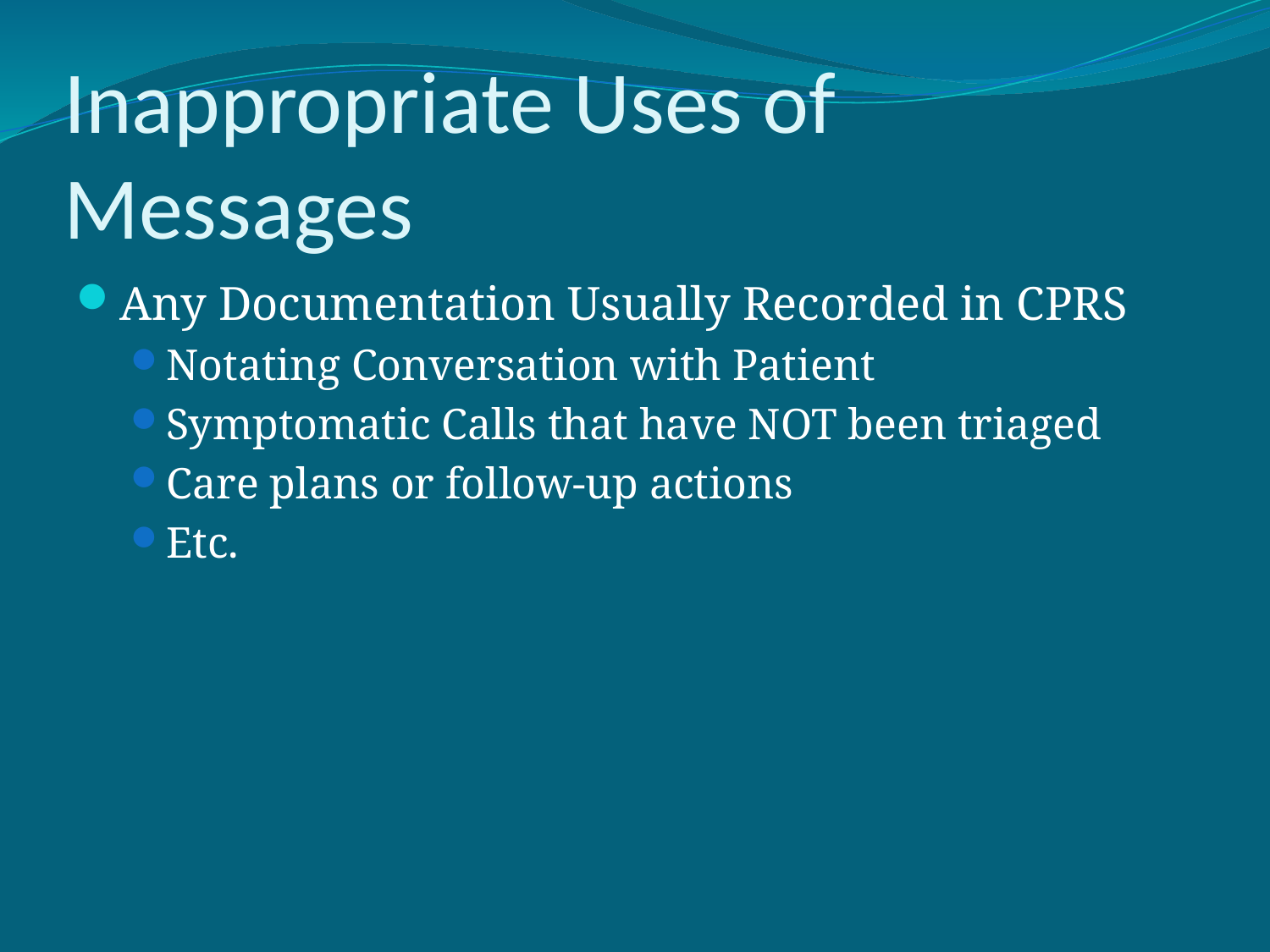

# Inappropriate Uses of Messages
Any Documentation Usually Recorded in CPRS
Notating Conversation with Patient
Symptomatic Calls that have NOT been triaged
Care plans or follow-up actions
Etc.